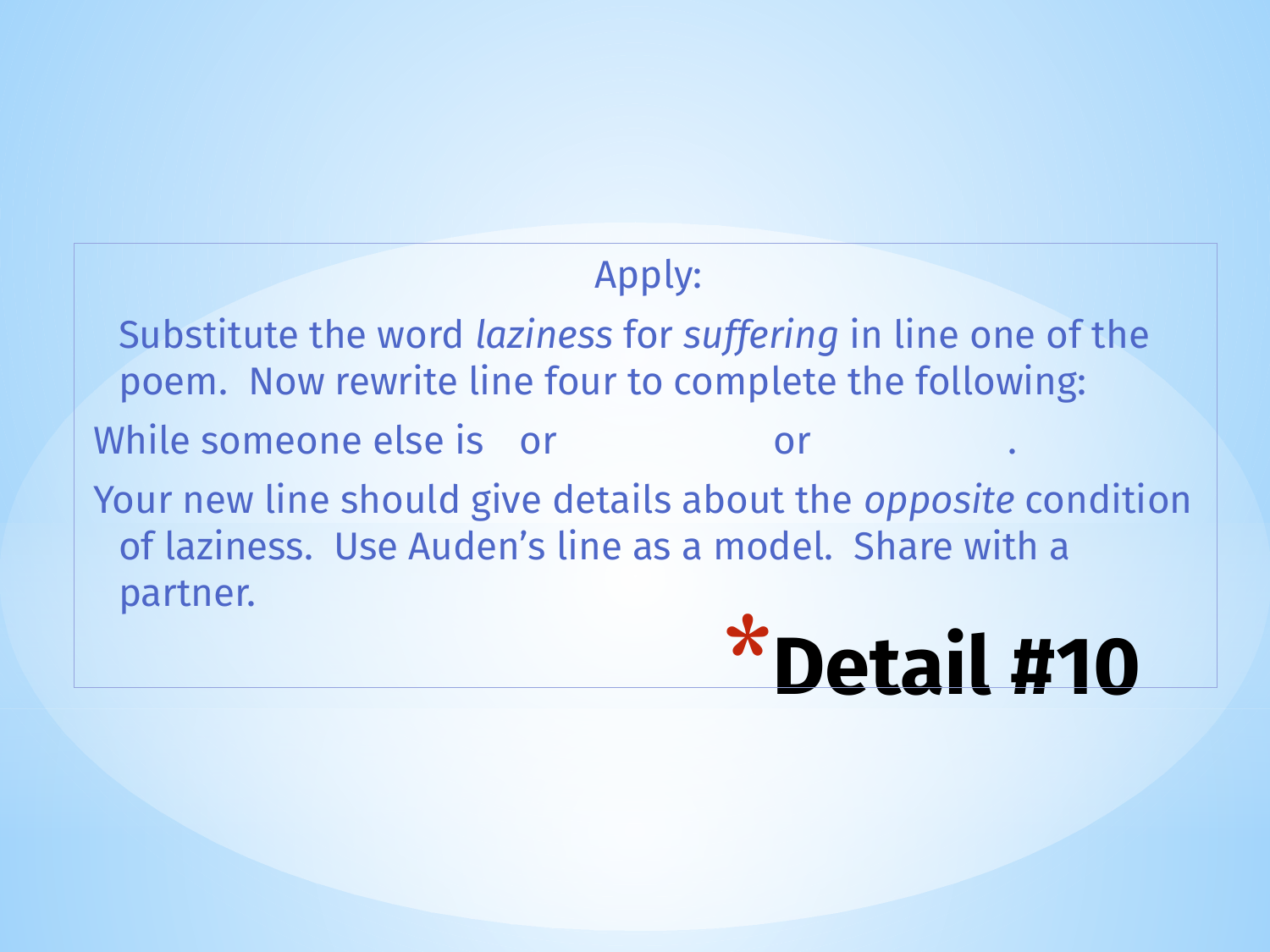

Apply:
	Substitute the word laziness for suffering in line one of the poem.  Now rewrite line four to complete the following:
While someone else is 	  or 		  or 		.
Your new line should give details about the opposite condition of laziness.  Use Auden’s line as a model.  Share with a partner.
# Detail #10